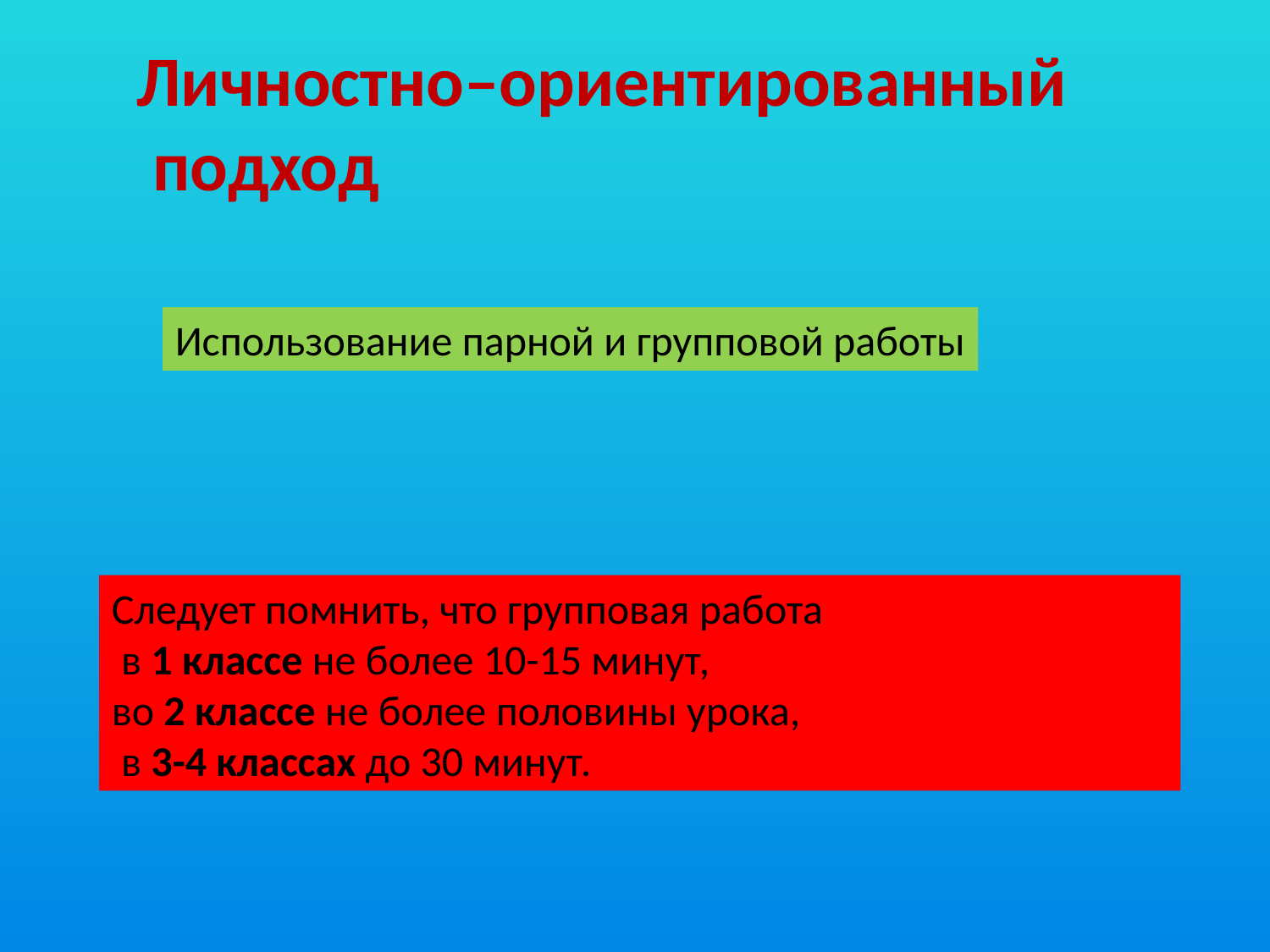

Личностно–ориентированный
 подход
Использование парной и групповой работы
Следует помнить, что групповая работа
 в 1 классе не более 10-15 минут,
во 2 классе не более половины урока,
 в 3-4 классах до 30 минут.